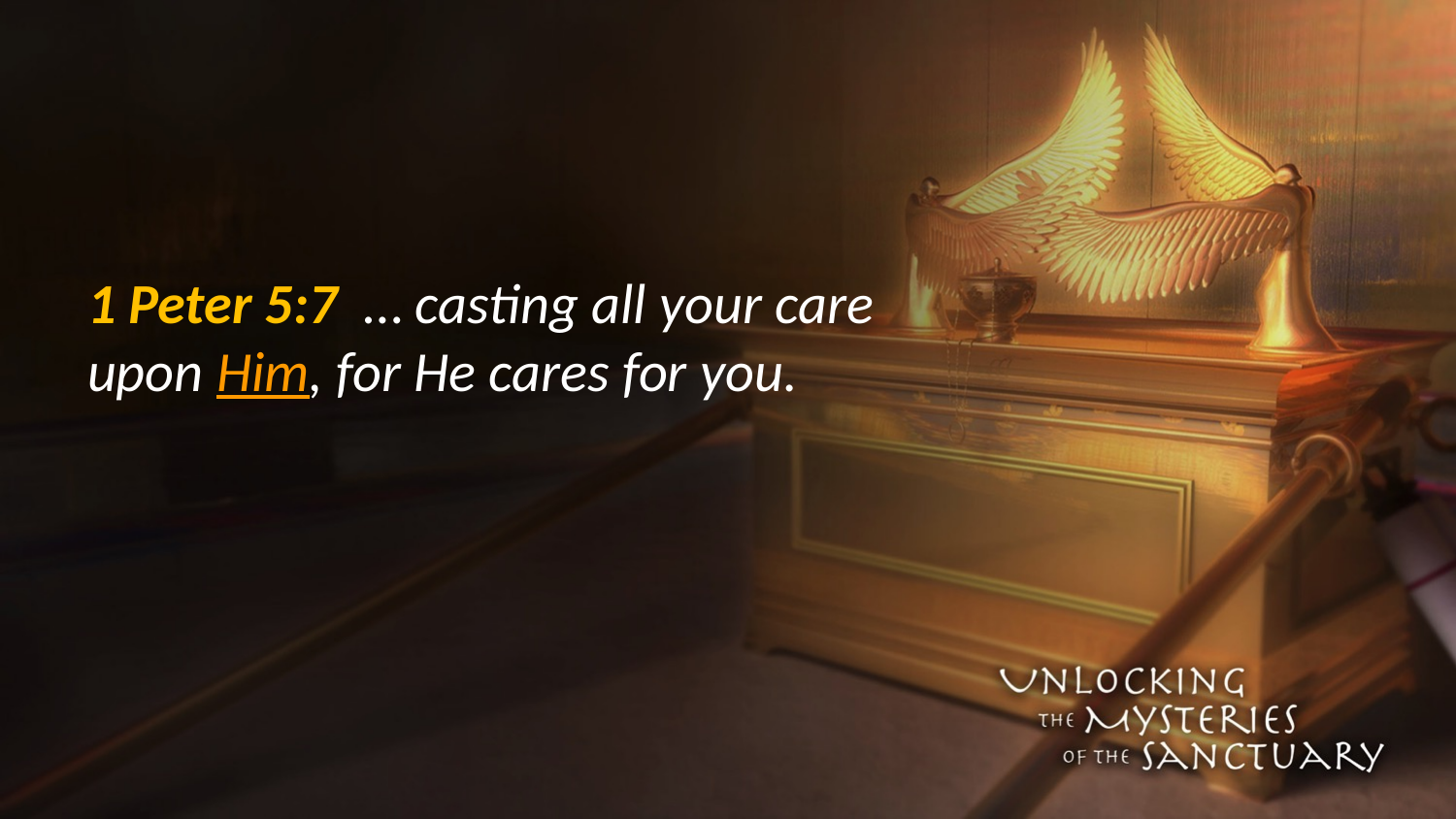

#

1 Peter 5:7  … casting all your care upon Him, for He cares for you.